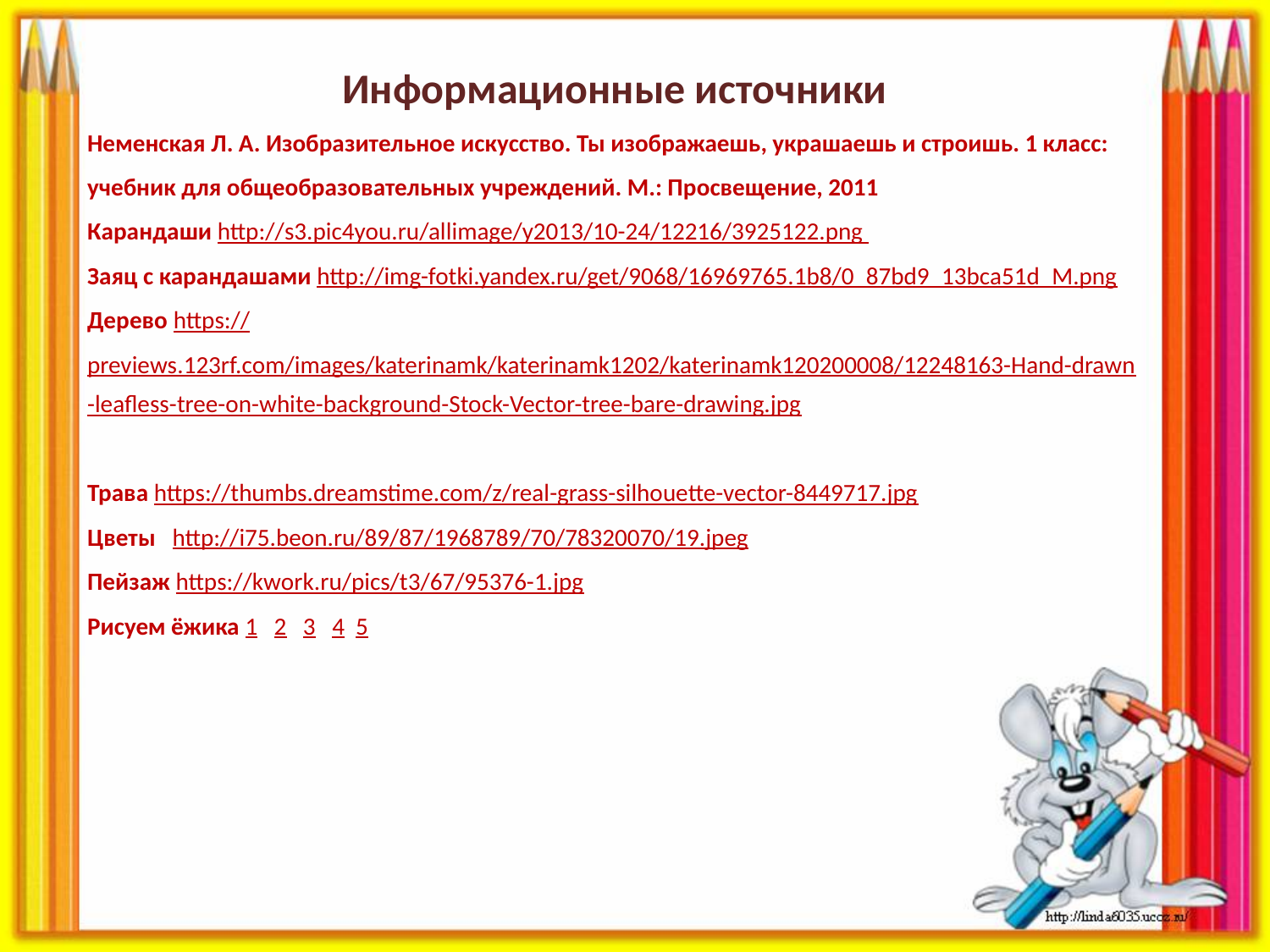

Информационные источники
Неменская Л. А. Изобразительное искусство. Ты изображаешь, украшаешь и строишь. 1 класс: учебник для общеобразовательных учреждений. М.: Просвещение, 2011
Карандаши http://s3.pic4you.ru/allimage/y2013/10-24/12216/3925122.png
Заяц с карандашами http://img-fotki.yandex.ru/get/9068/16969765.1b8/0_87bd9_13bca51d_M.png
Дерево https://previews.123rf.com/images/katerinamk/katerinamk1202/katerinamk120200008/12248163-Hand-drawn-leafless-tree-on-white-background-Stock-Vector-tree-bare-drawing.jpg
Трава https://thumbs.dreamstime.com/z/real-grass-silhouette-vector-8449717.jpg
Цветы   http://i75.beon.ru/89/87/1968789/70/78320070/19.jpeg
Пейзаж https://kwork.ru/pics/t3/67/95376-1.jpg
Рисуем ёжика 1   2   3   4  5